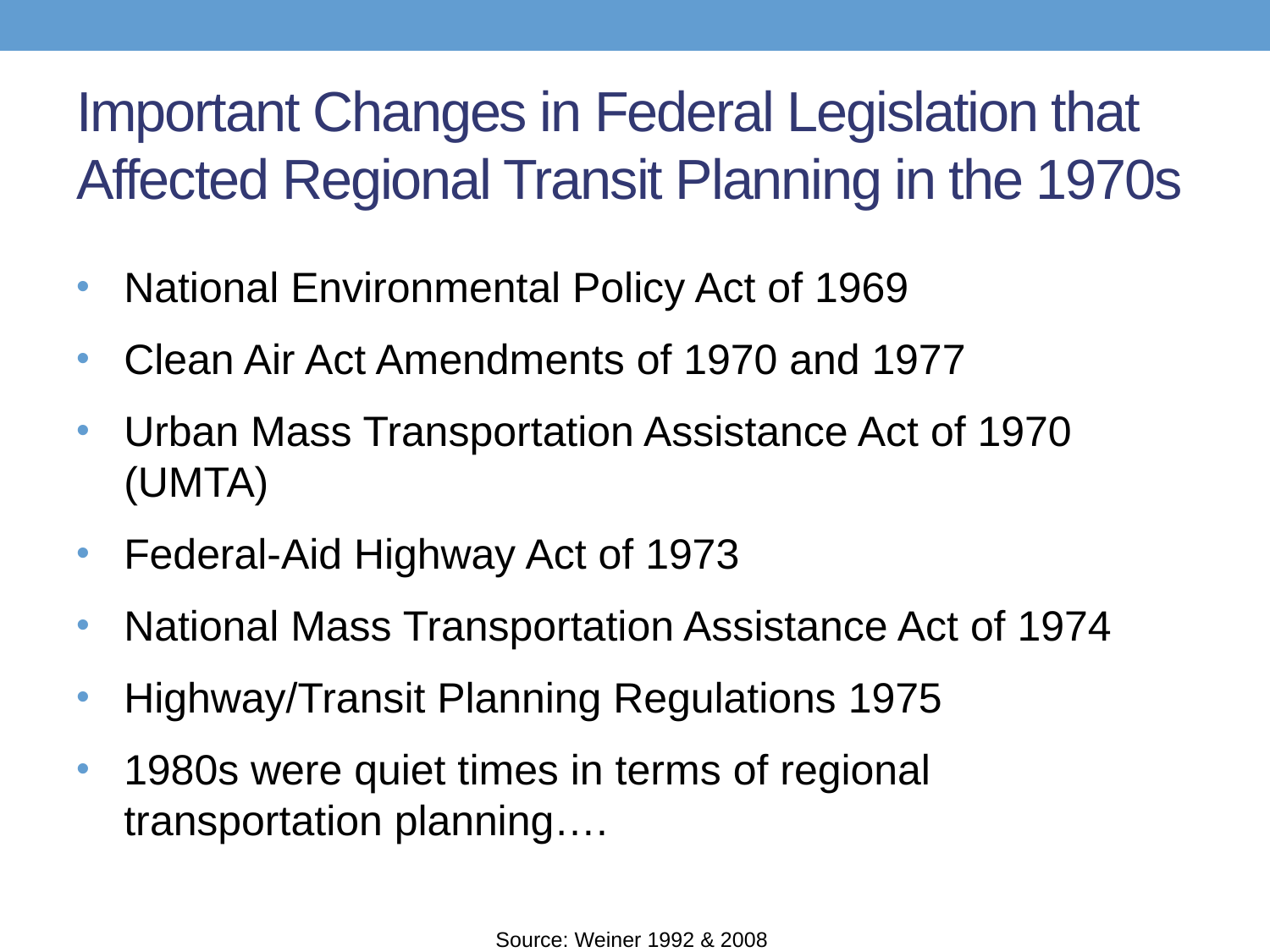

# Important Changes in Federal Legislation that Affected Regional Transit Planning in the 1970s
National Environmental Policy Act of 1969
Clean Air Act Amendments of 1970 and 1977
Urban Mass Transportation Assistance Act of 1970 (UMTA)
Federal-Aid Highway Act of 1973
National Mass Transportation Assistance Act of 1974
Highway/Transit Planning Regulations 1975
1980s were quiet times in terms of regional transportation planning….
Source: Weiner 1992 & 2008